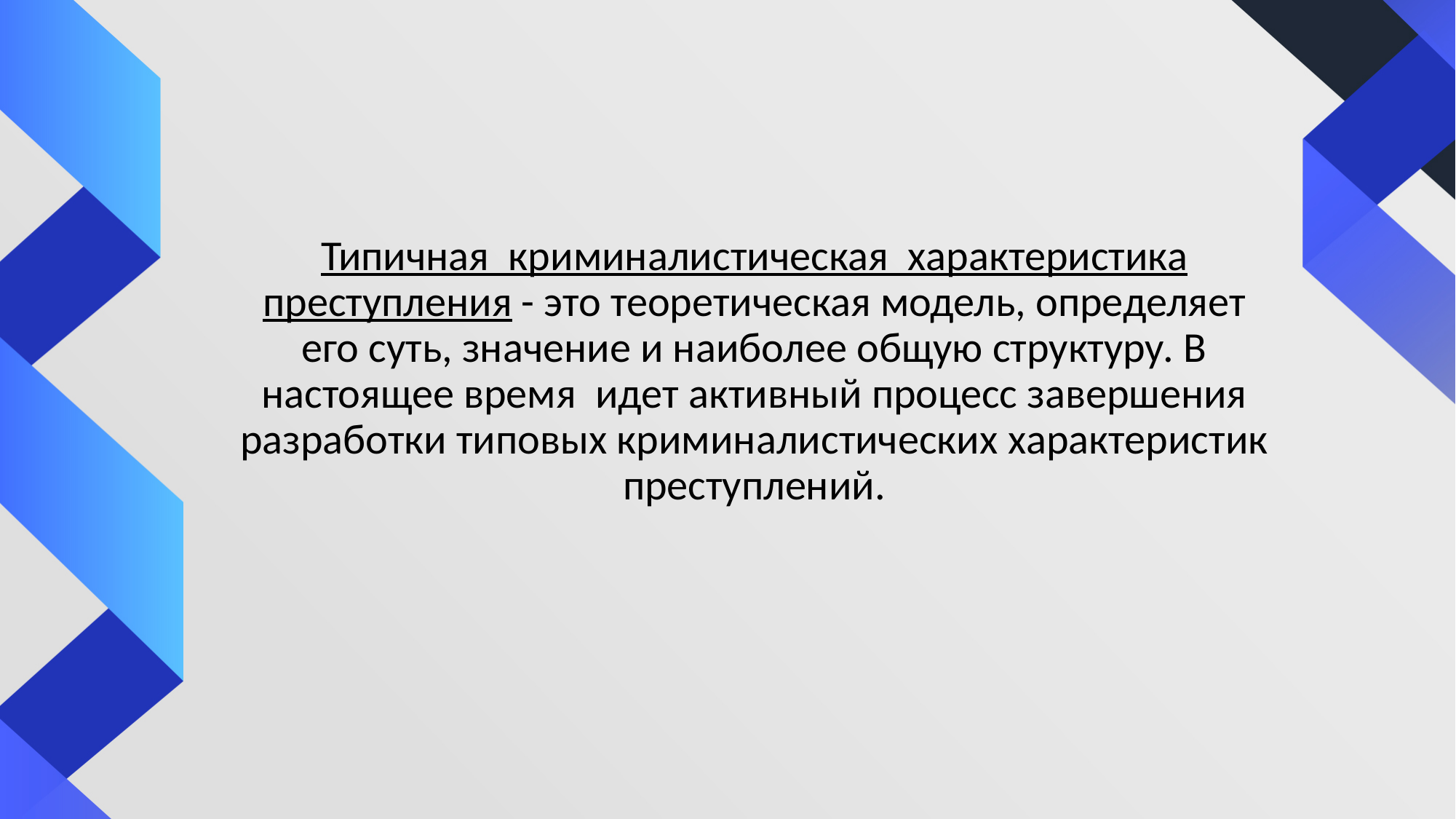

#
Типичная  криминалистическая  характеристика преступления - это теоретическая модель, определяет его суть, значение и наиболее общую структуру. В настоящее время  идет активный процесс завершения разработки типовых криминалистических характеристик преступлений.